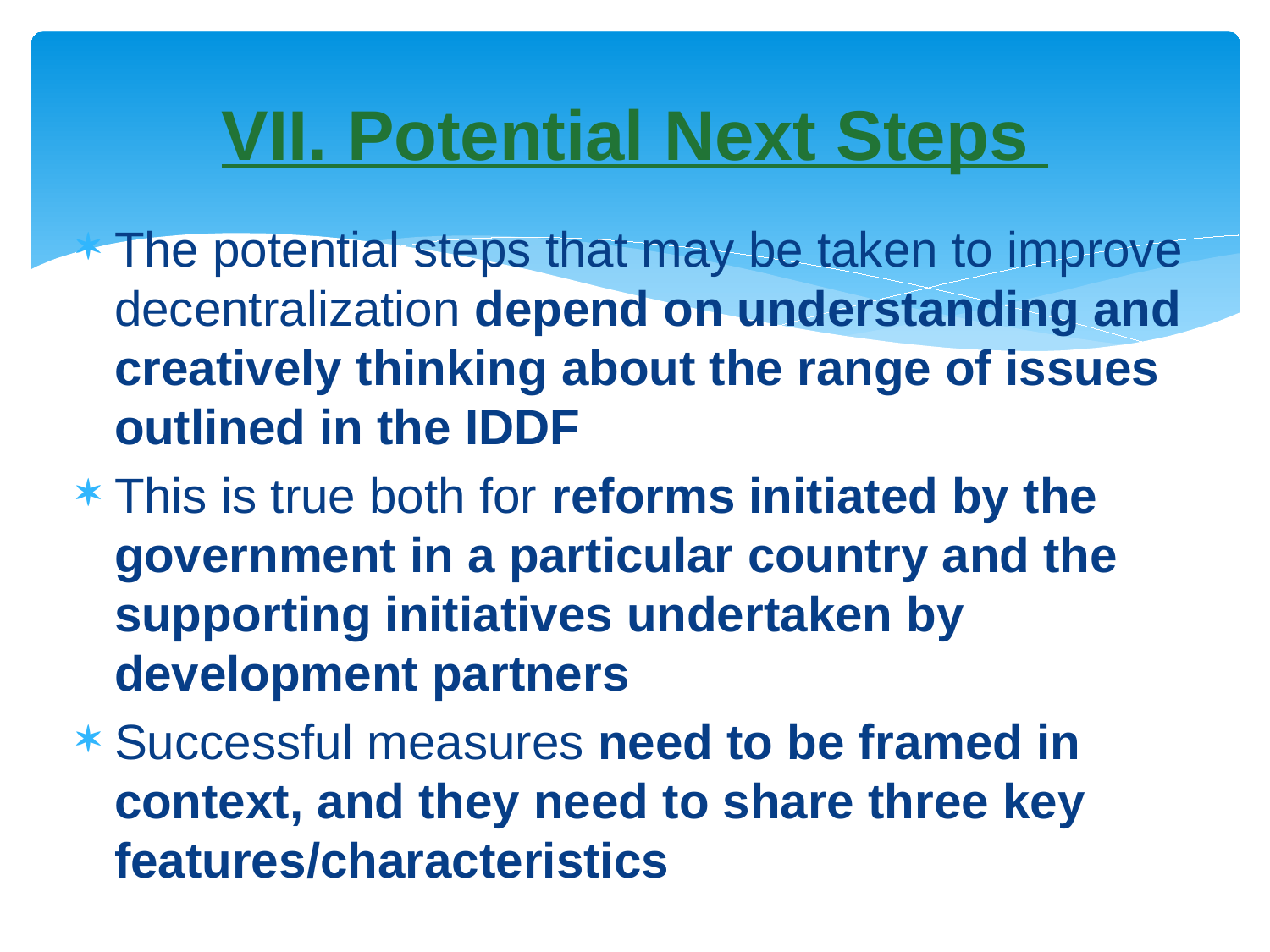

# VII. Potential Next Steps
The potential steps that may be taken to improve decentralization depend on understanding and creatively thinking about the range of issues outlined in the IDDF
This is true both for reforms initiated by the government in a particular country and the supporting initiatives undertaken by development partners
Successful measures need to be framed in context, and they need to share three key features/characteristics